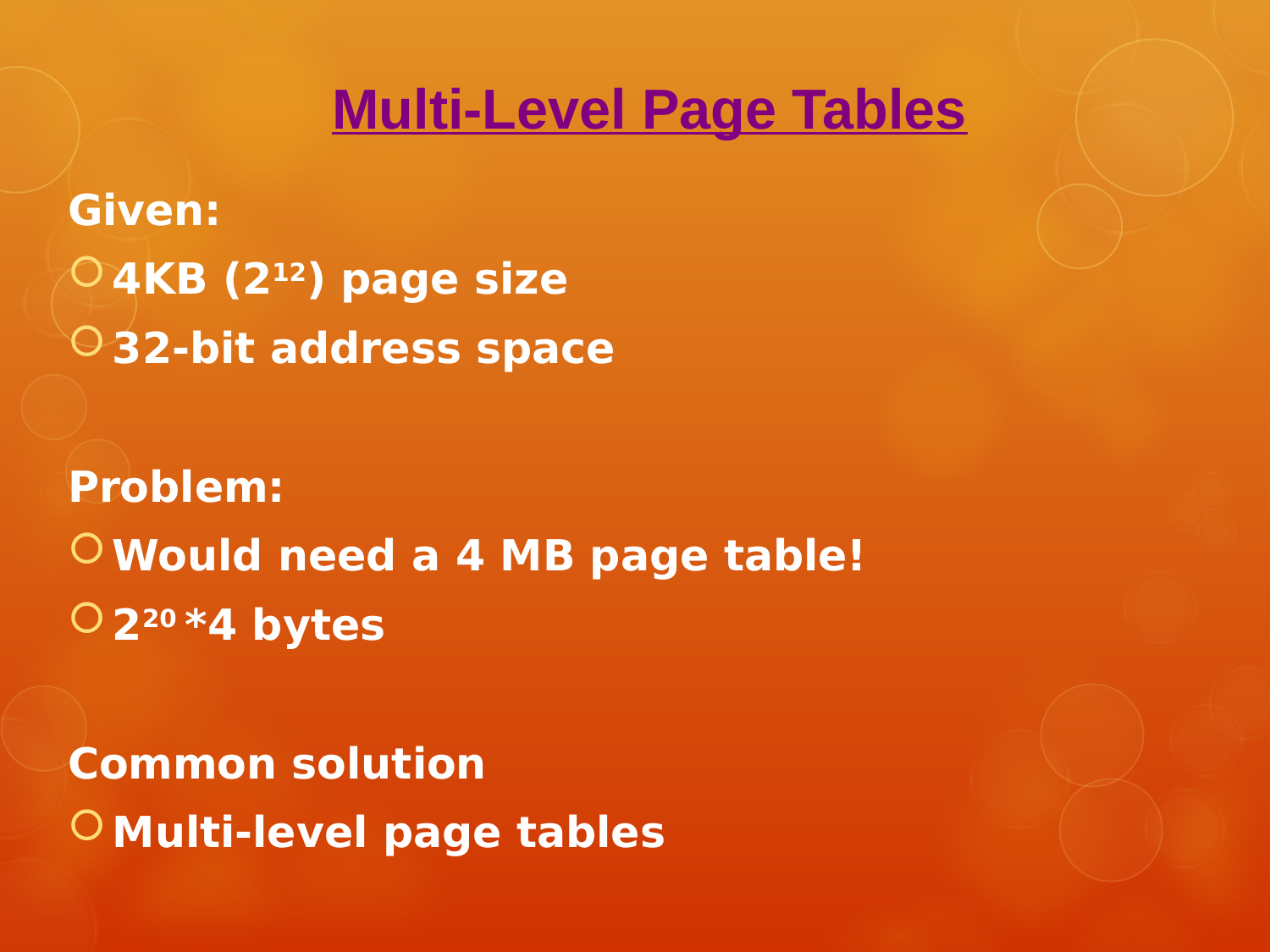

Multi-Level Page Tables
Given:
4KB (212) page size
32-bit address space

Problem:
Would need a 4 MB page table!
220 *4 bytes

Common solution
Multi-level page tables